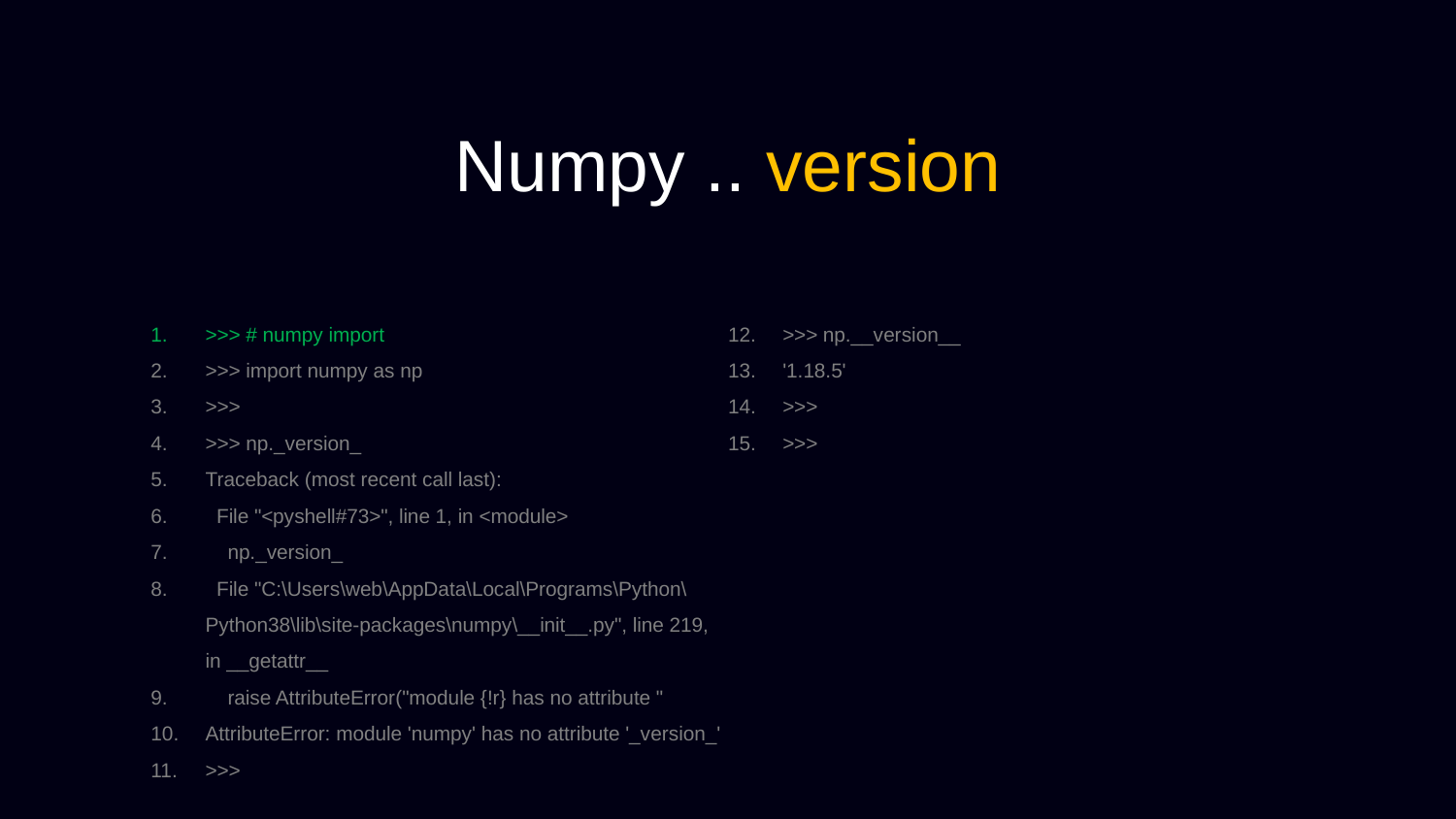

Numpy .. version
>>> # numpy import
>>> import numpy as np
>>>
>>> np._version_
Traceback (most recent call last):
  File "<pyshell#73>", line 1, in <module>
    np._version_
  File "C:\Users\web\AppData\Local\Programs\Python\Python38\lib\site-packages\numpy\__init__.py", line 219, in __getattr__
    raise AttributeError("module {!r} has no attribute "
AttributeError: module 'numpy' has no attribute '_version_'
>>>
>>> np.__version__
'1.18.5'
>>>
>>>